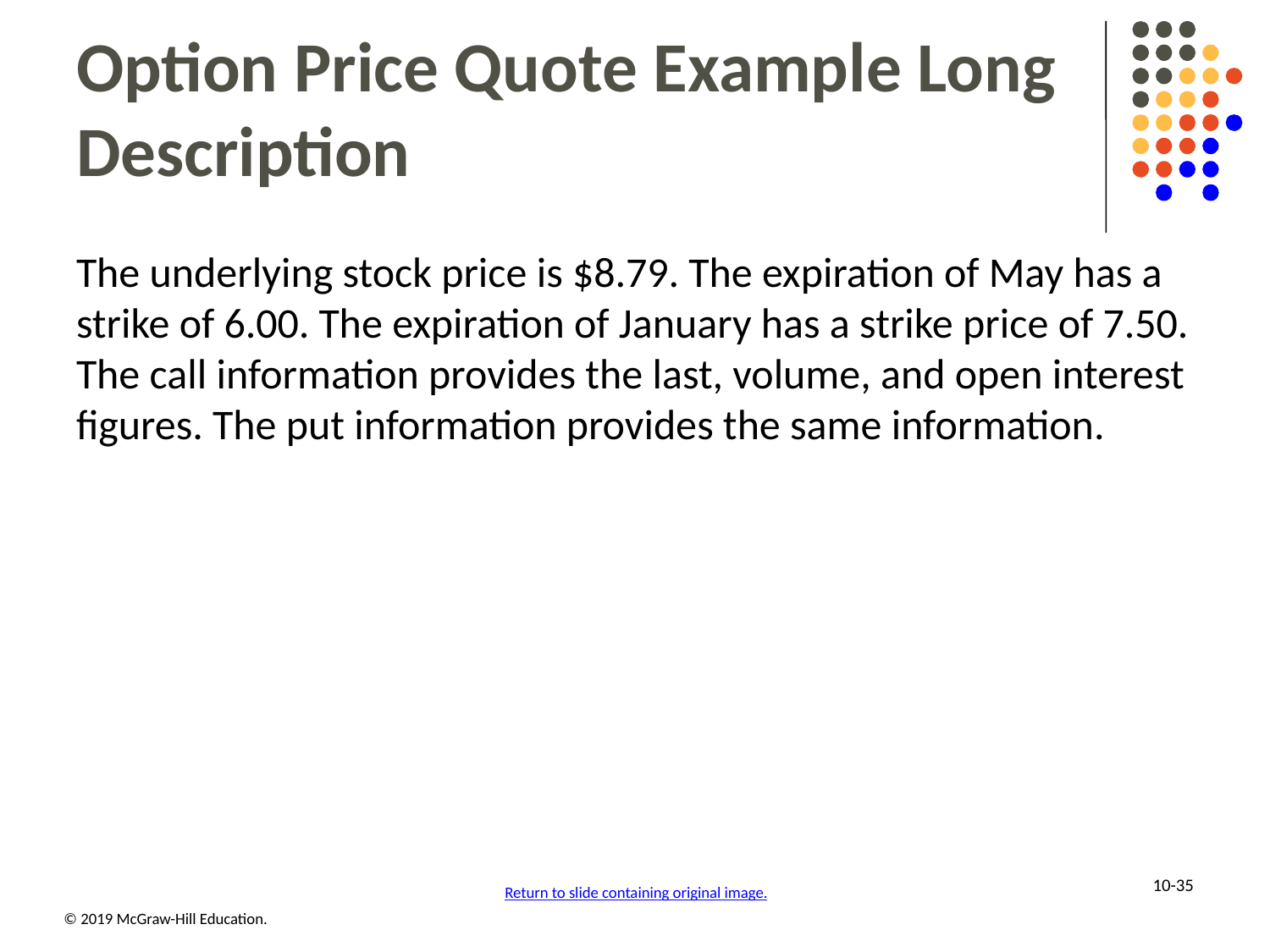

# Option Price Quote Example Long Description
The underlying stock price is $8.79. The expiration of May has a strike of 6.00. The expiration of January has a strike price of 7.50. The call information provides the last, volume, and open interest figures. The put information provides the same information.
10-35
Return to slide containing original image.